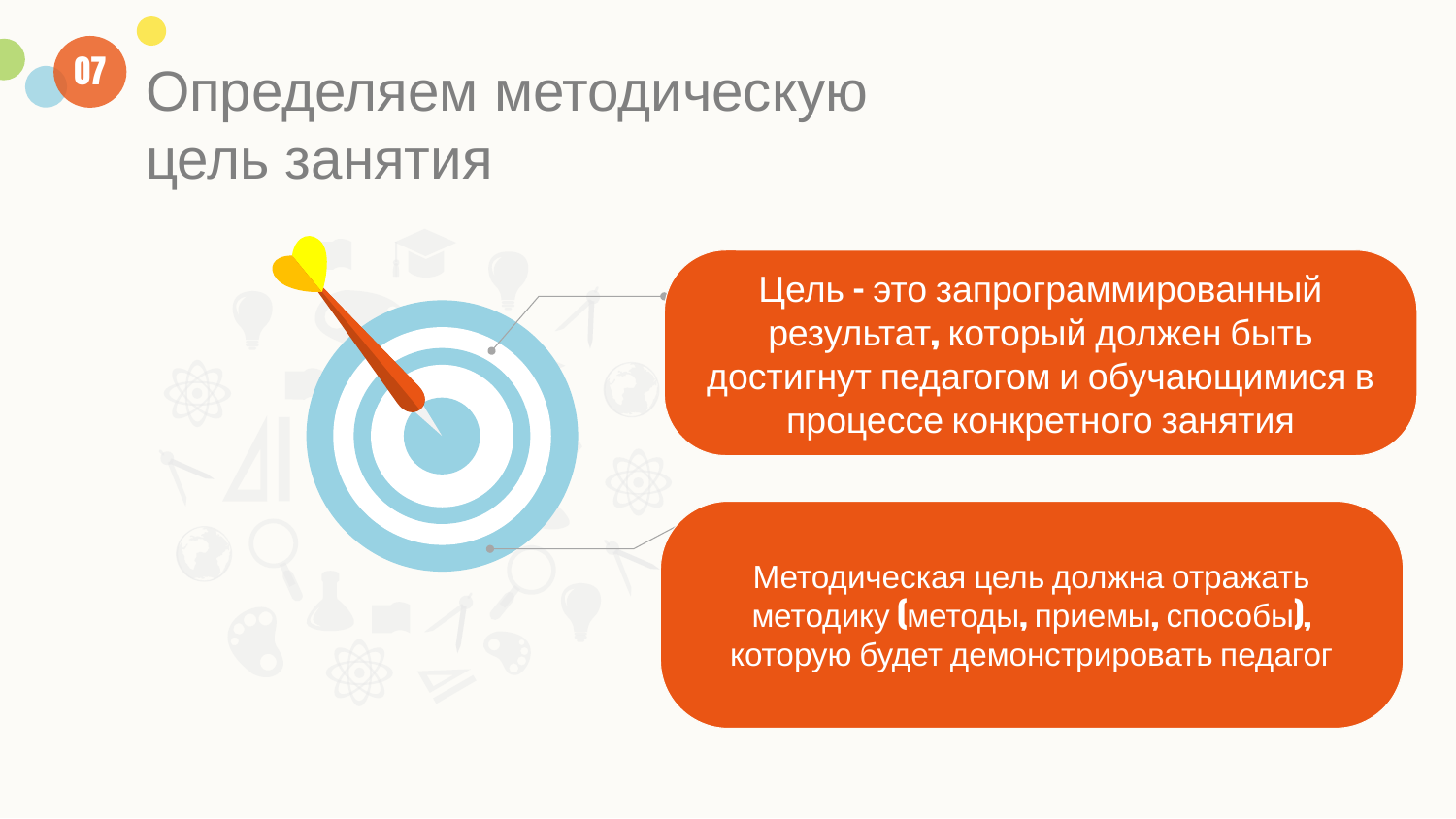

07
Определяем методическую
цель занятия

Цель – это запрограммированный результат, который должен быть достигнут педагогом и обучающимися в процессе конкретного занятия

Методическая цель должна отражать методику (методы, приемы, способы), которую будет демонстрировать педагог